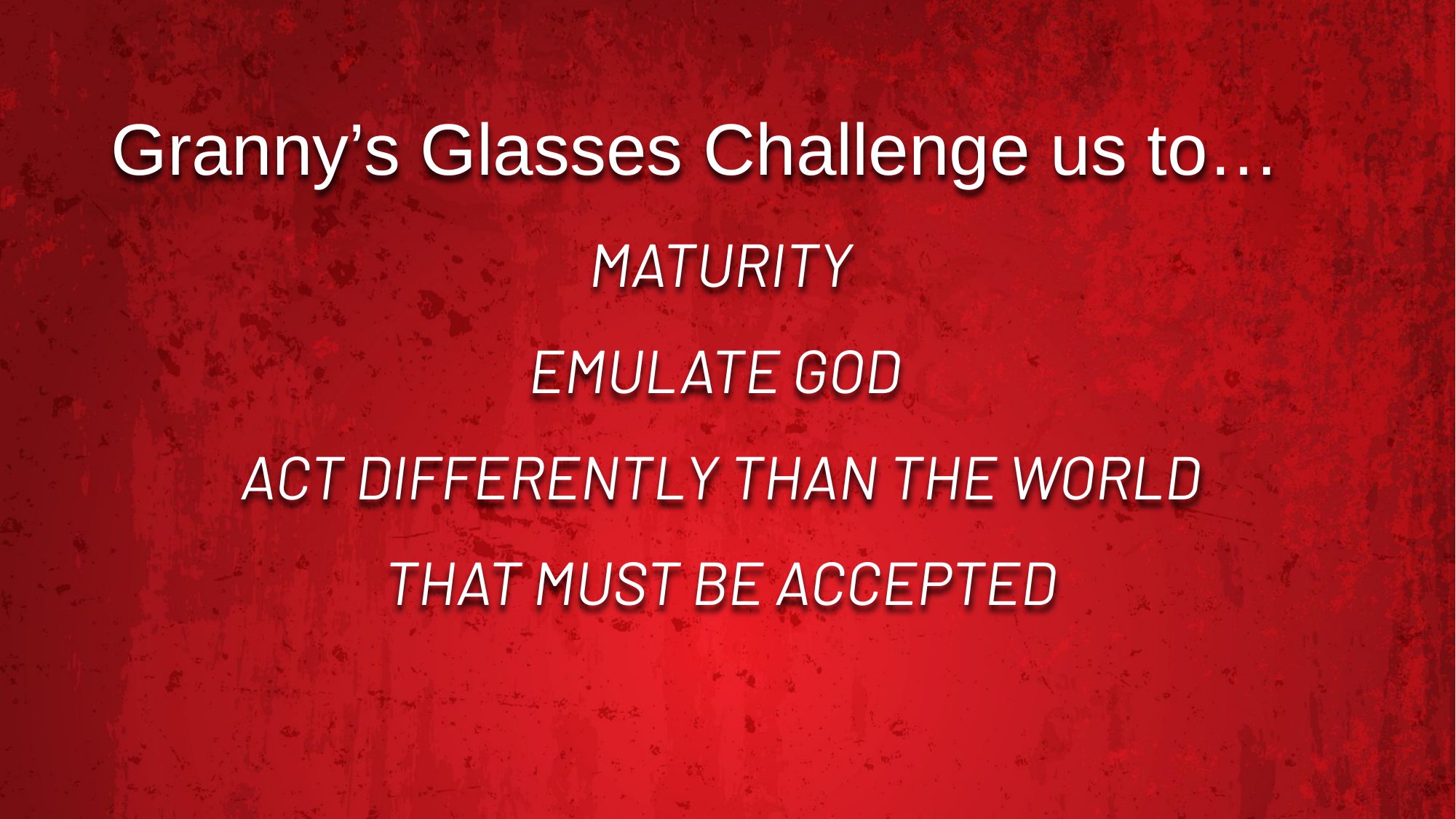

# Granny’s Glasses Challenge us to…
MATURITY
EMULATE GOD
ACT DIFFERENTLY THAN THE WORLD
THAT MUST BE ACCEPTED